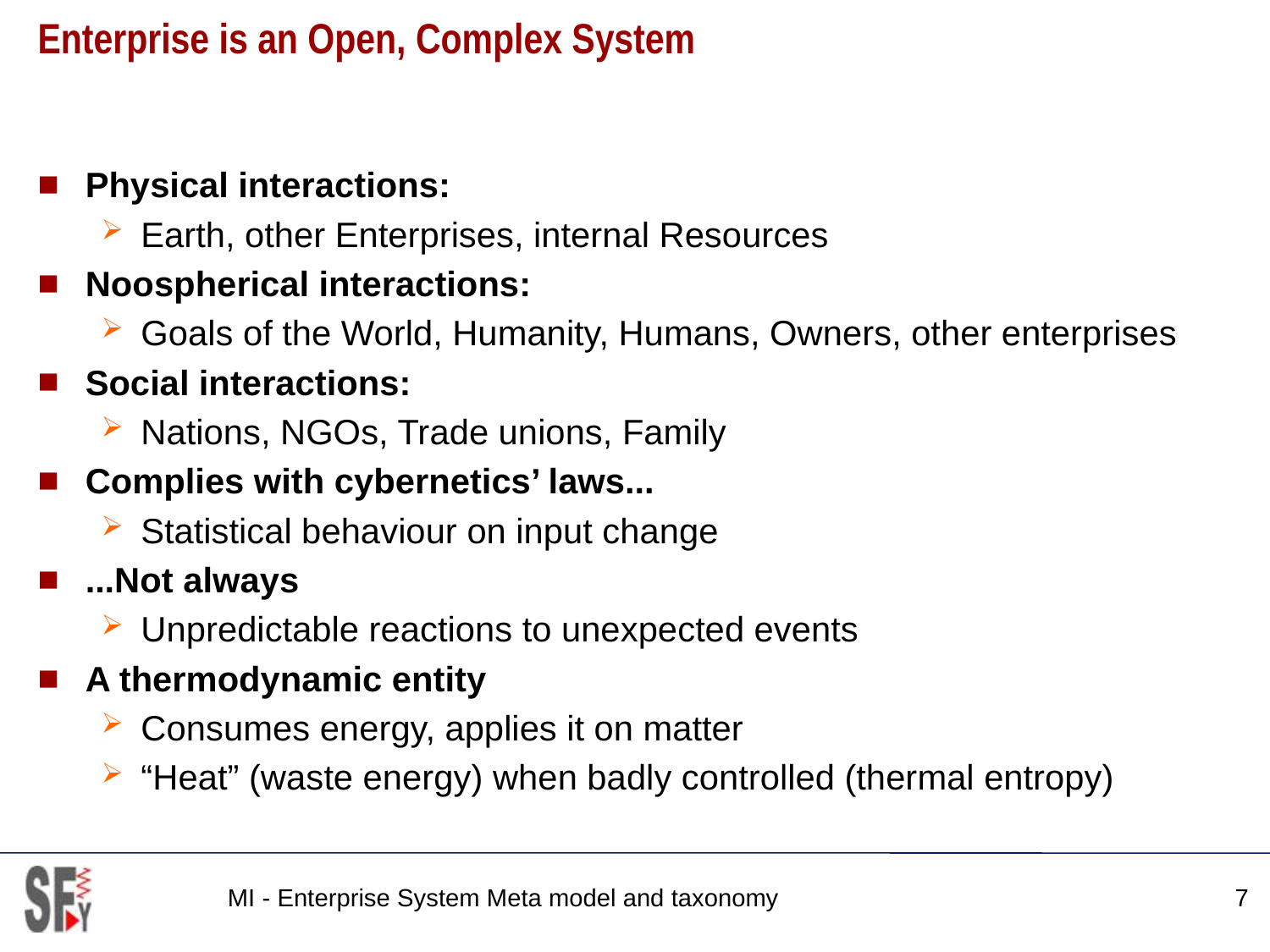

# Enterprise is an Open, Complex System
Physical interactions:
Earth, other Enterprises, internal Resources
Noospherical interactions:
Goals of the World, Humanity, Humans, Owners, other enterprises
Social interactions:
Nations, NGOs, Trade unions, Family
Complies with cybernetics’ laws...
Statistical behaviour on input change
...Not always
Unpredictable reactions to unexpected events
A thermodynamic entity
Consumes energy, applies it on matter
“Heat” (waste energy) when badly controlled (thermal entropy)
MI - Enterprise System Meta model and taxonomy
7